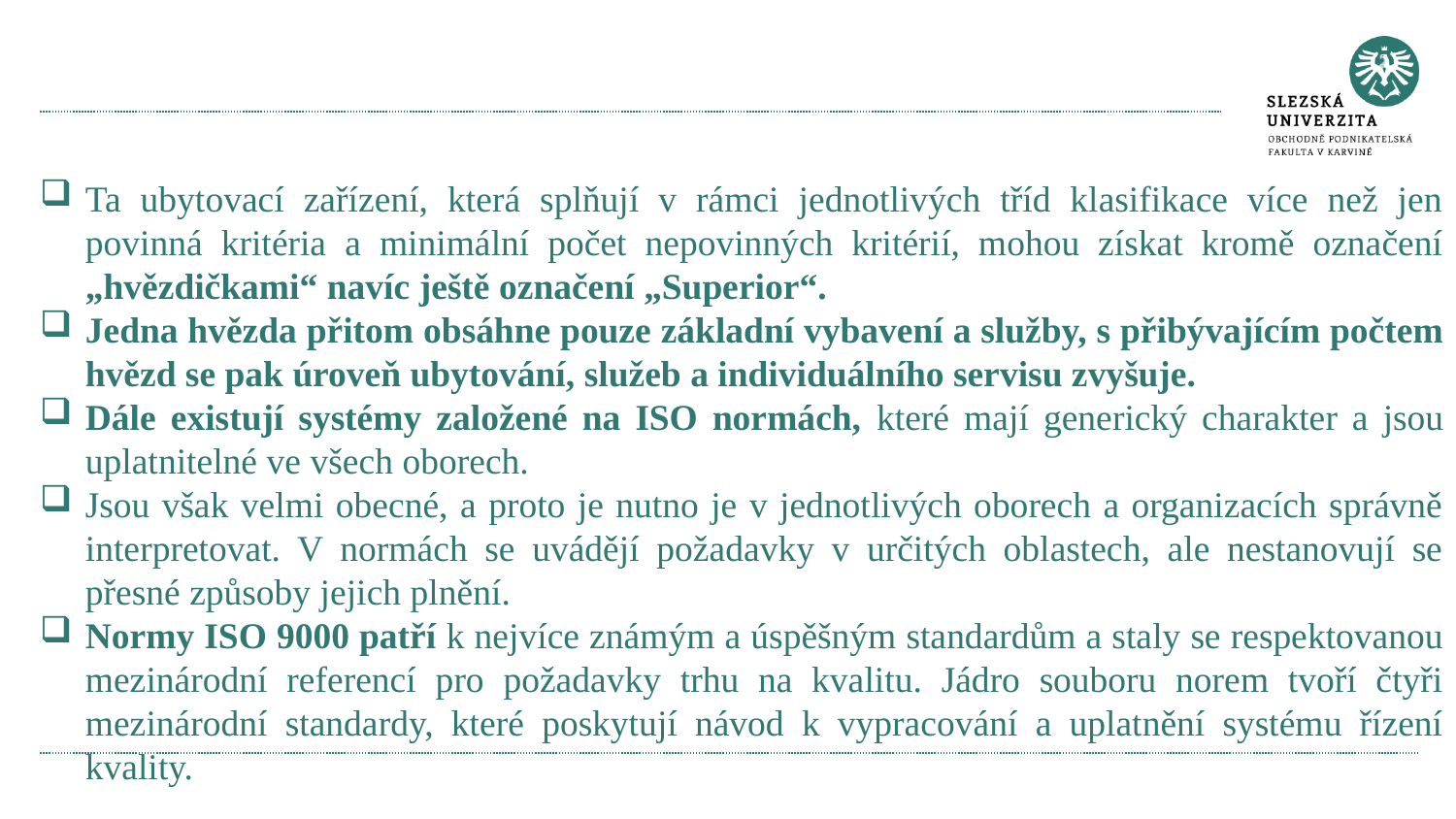

#

Ta ubytovací zařízení, která splňují v rámci jednotlivých tříd klasifikace více než jen povinná kritéria a minimální počet nepovinných kritérií, mohou získat kromě označení „hvězdičkami“ navíc ještě označení „Superior“.
Jedna hvězda přitom obsáhne pouze základní vybavení a služby, s přibývajícím počtem hvězd se pak úroveň ubytování, služeb a individuálního servisu zvyšuje.
Dále existují systémy založené na ISO normách, které mají generický charakter a jsou uplatnitelné ve všech oborech.
Jsou však velmi obecné, a proto je nutno je v jednotlivých oborech a organizacích správně interpretovat. V normách se uvádějí požadavky v určitých oblastech, ale nestanovují se přesné způsoby jejich plnění.
Normy ISO 9000 patří k nejvíce známým a úspěšným standardům a staly se respektovanou mezinárodní referencí pro požadavky trhu na kvalitu. Jádro souboru norem tvoří čtyři mezinárodní standardy, které poskytují návod k vypracování a uplatnění systému řízení kvality.